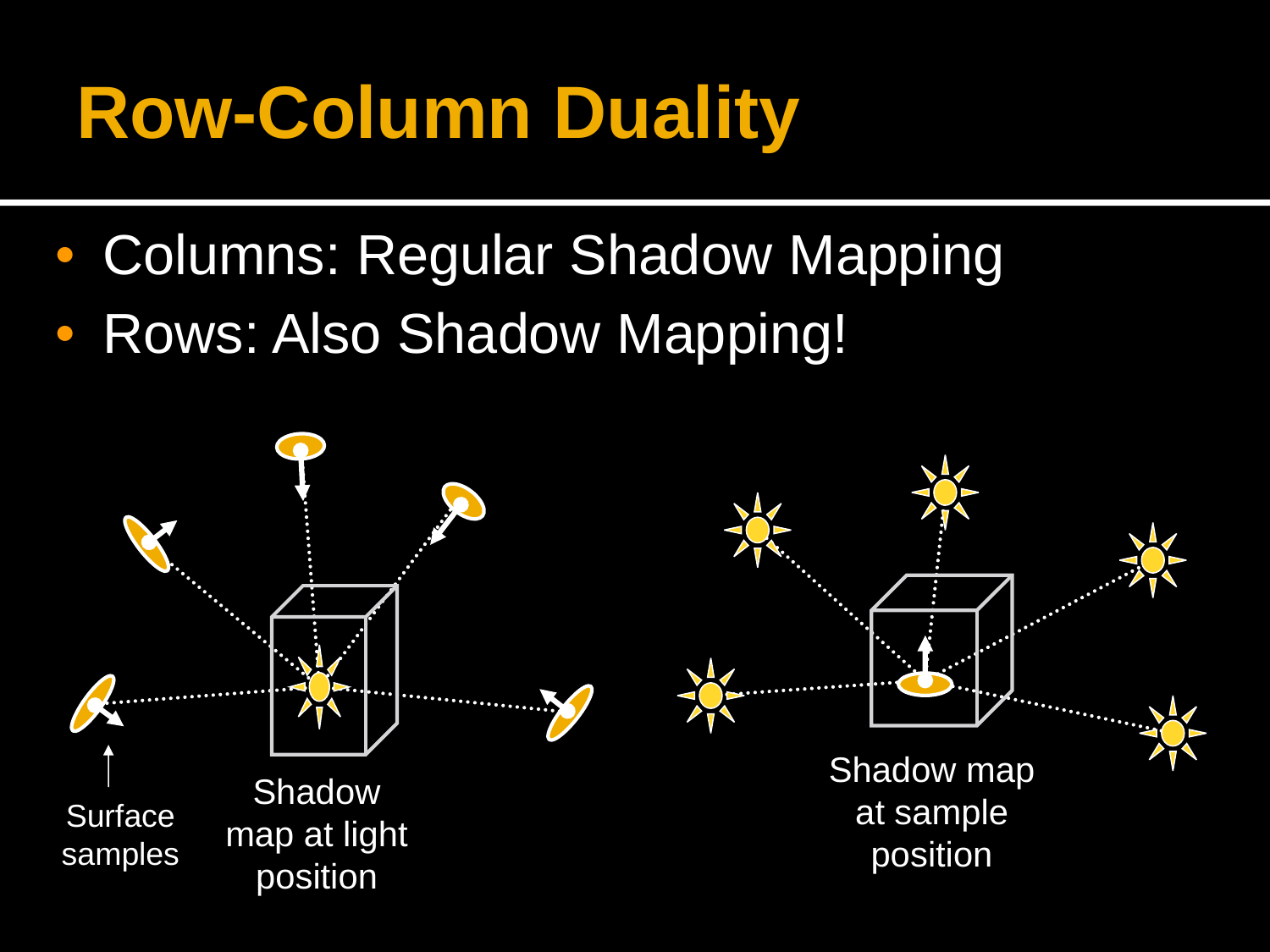

# Row-Column Duality
Columns: Regular Shadow Mapping
Rows: Also Shadow Mapping!

Shadow map at light position
Surface samples

Shadow map at sample position